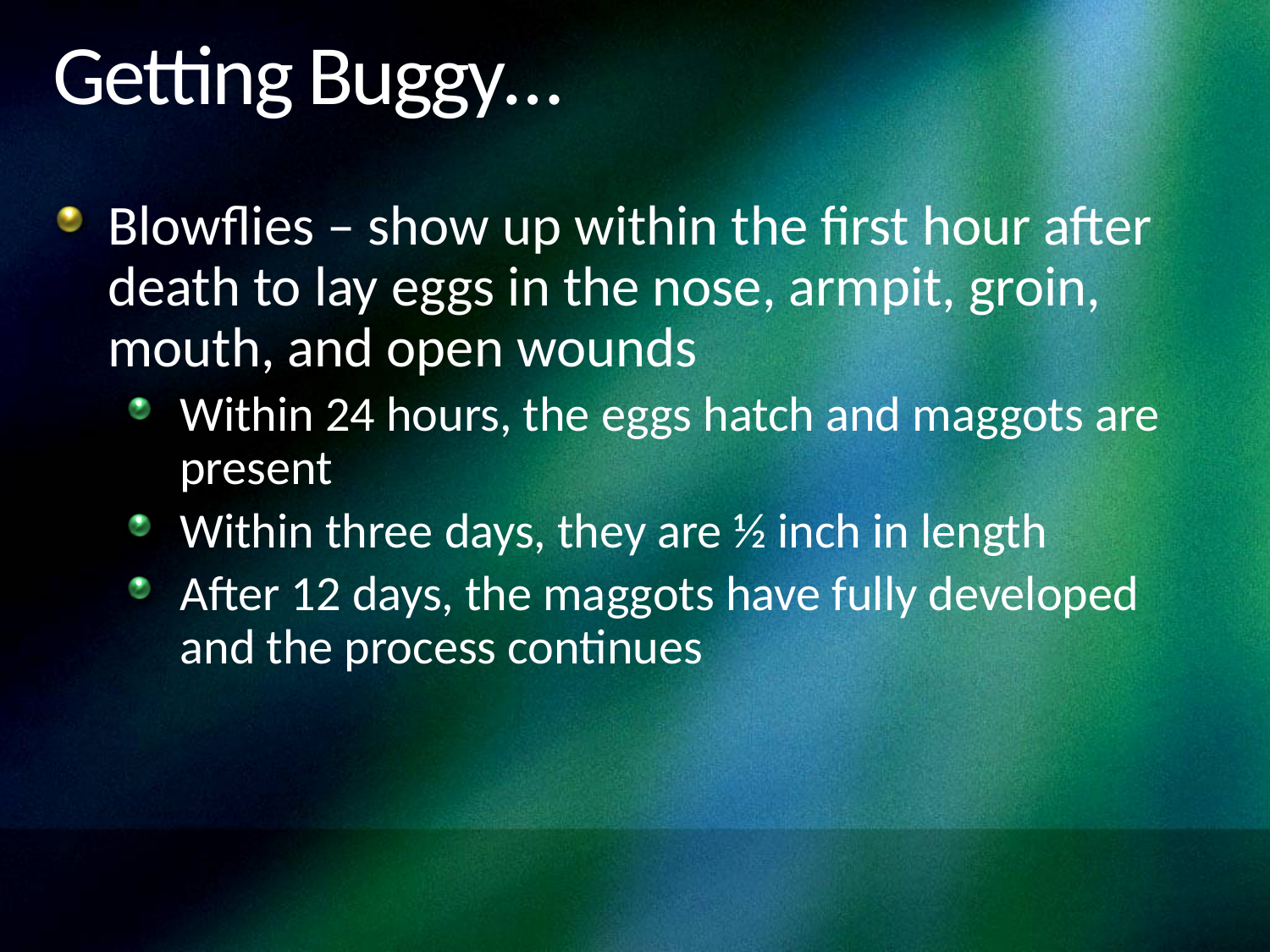

# Getting Buggy…
Blowflies – show up within the first hour after death to lay eggs in the nose, armpit, groin, mouth, and open wounds
Within 24 hours, the eggs hatch and maggots are present
Within three days, they are ½ inch in length
After 12 days, the maggots have fully developed and the process continues